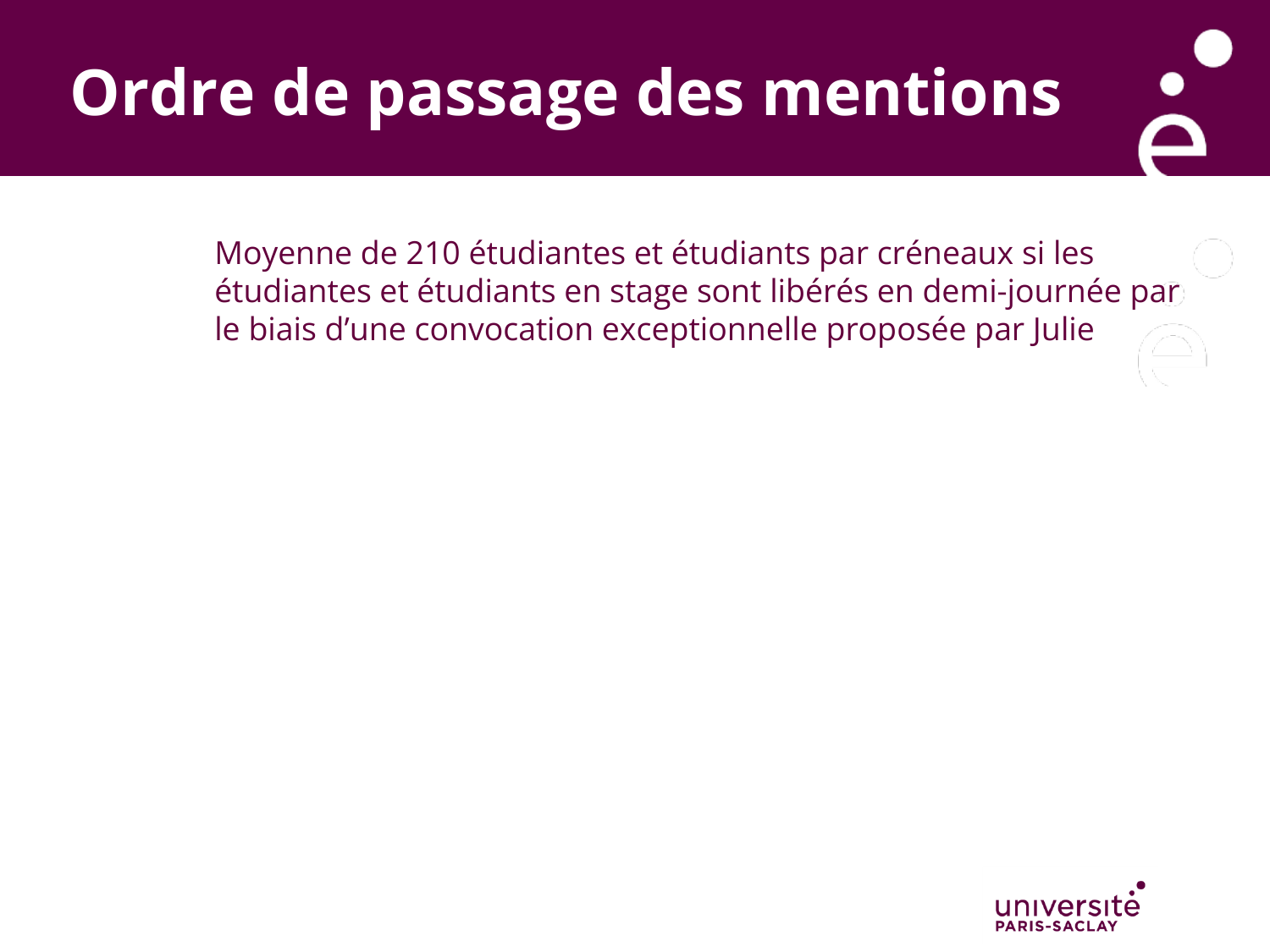

Ordre de passage des mentions
Moyenne de 210 étudiantes et étudiants par créneaux si les étudiantes et étudiants en stage sont libérés en demi-journée par le biais d’une convocation exceptionnelle proposée par Julie